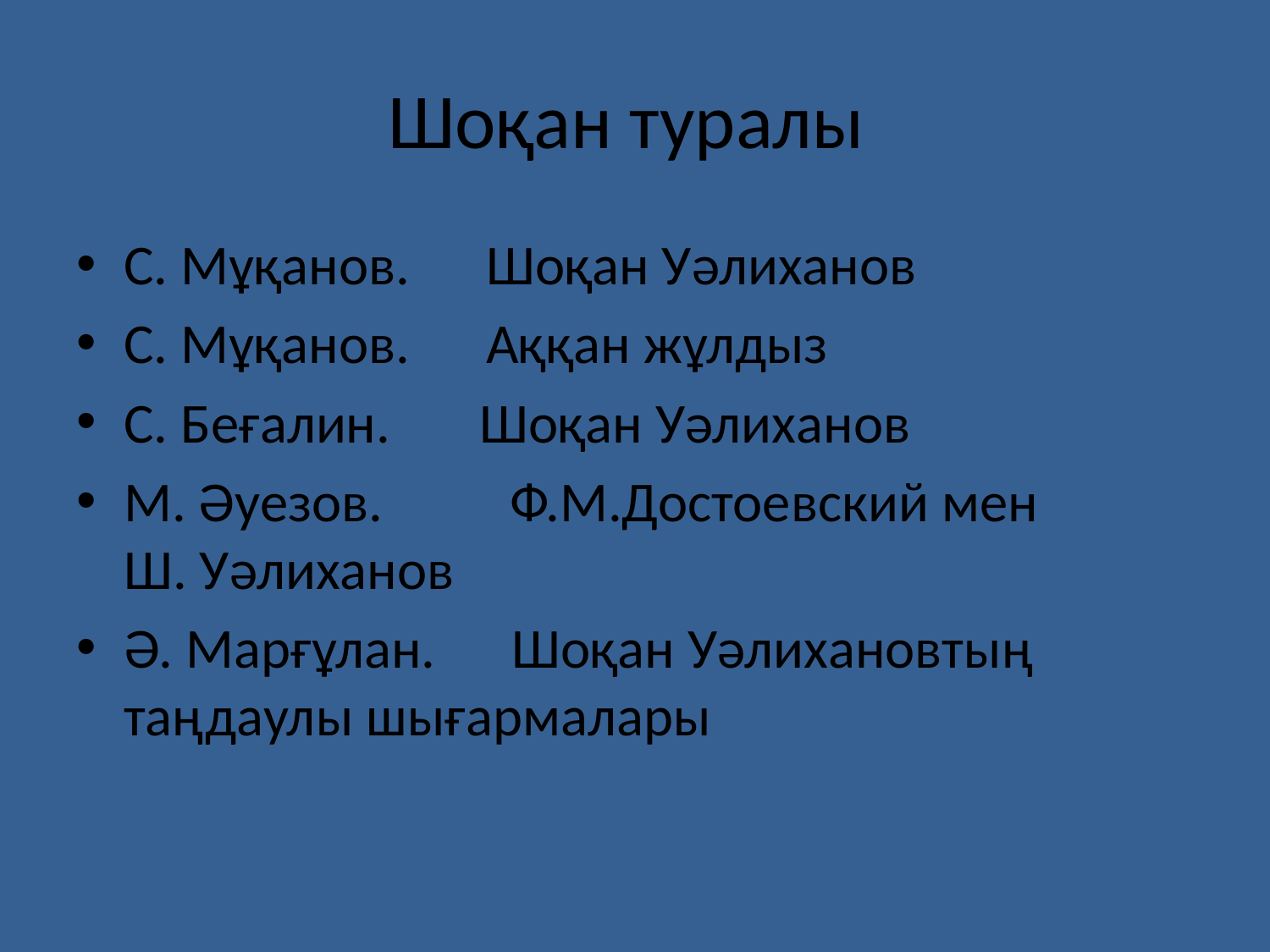

# Шоқан туралы
С. Мұқанов.      Шоқан Уәлиханов
С. Мұқанов.      Аққан жұлдыз
С. Беғалин.       Шоқан Уәлиханов
М. Әуезов.          Ф.М.Достоевский мен             Ш. Уәлиханов
Ә. Марғұлан.      Шоқан Уәлихановтың таңдаулы шығармалары